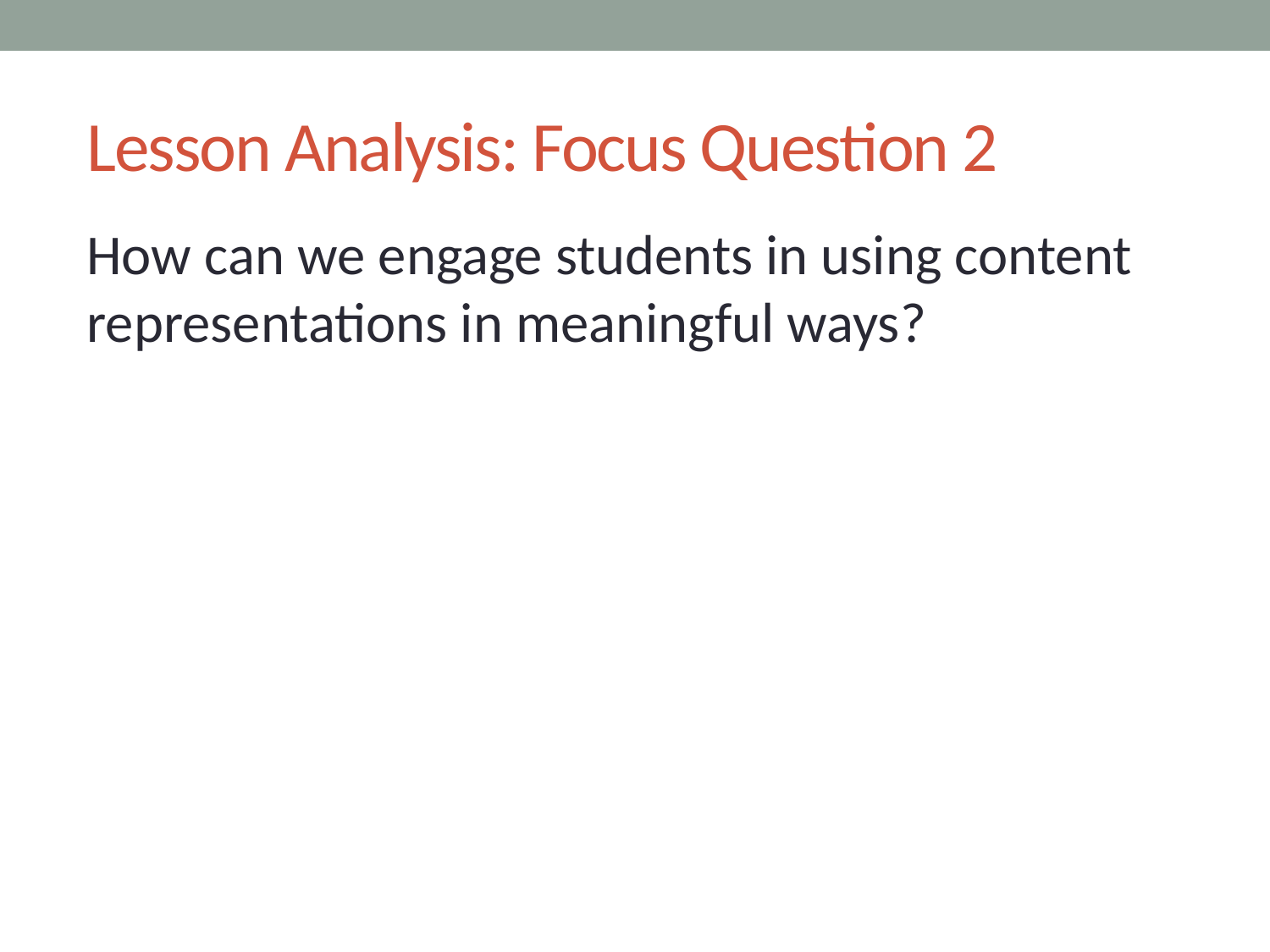

# Lesson Analysis: Focus Question 2
How can we engage students in using content representations in meaningful ways?